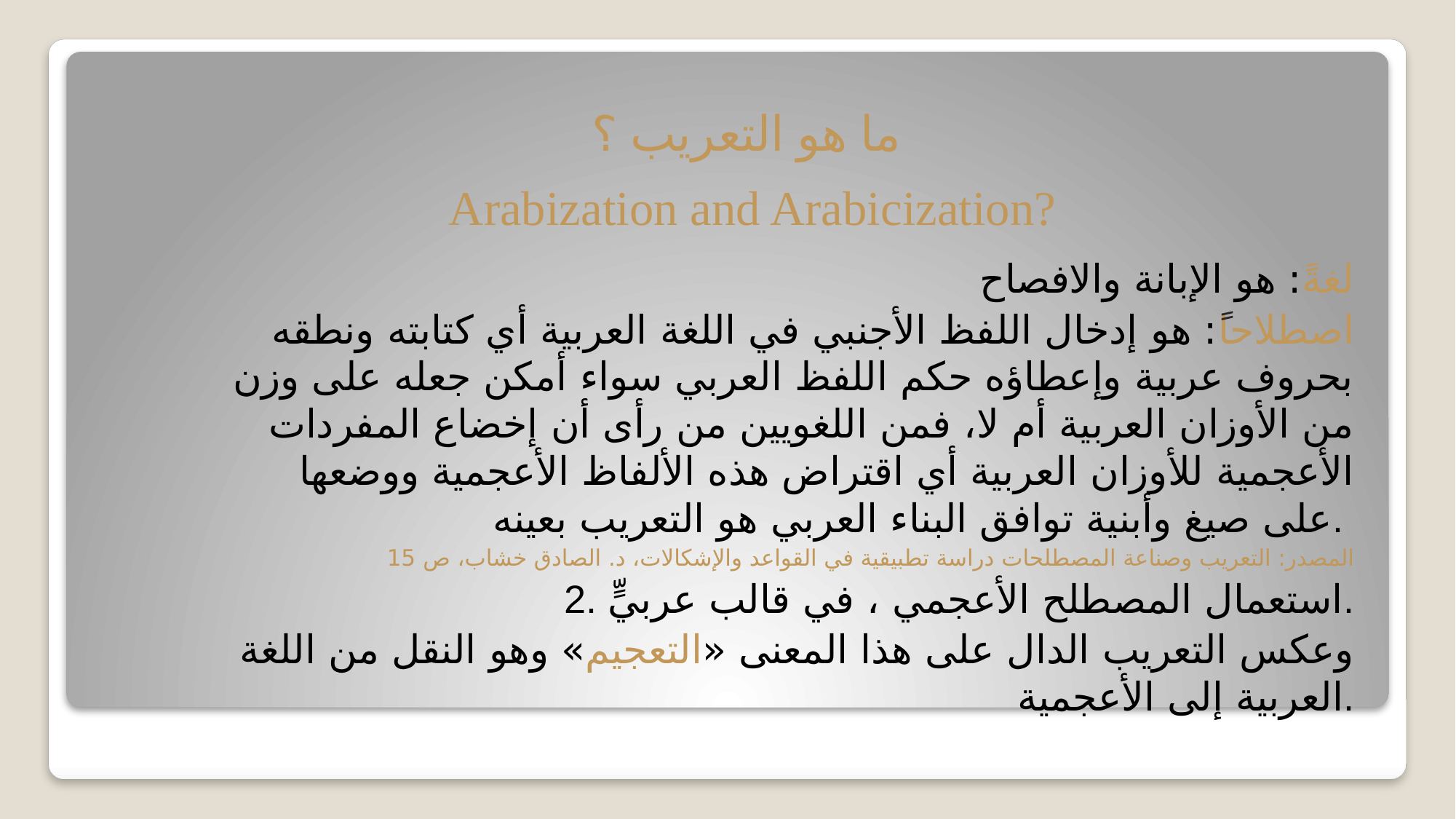

# ما هو التعريب ؟
Arabization and Arabicization?
لغةً: هو الإبانة والافصاح
اصطلاحاً: هو إدخال اللفظ الأجنبي في اللغة العربية أي كتابته ونطقه بحروف عربية وإعطاؤه حكم اللفظ العربي سواء أمكن جعله على وزن من الأوزان العربية أم لا، فمن اللغويين من رأى أن إخضاع المفردات الأعجمية للأوزان العربية أي اقتراض هذه الألفاظ الأعجمية ووضعها على صيغ وأبنية توافق البناء العربي هو التعريب بعينه.
المصدر: التعريب وصناعة المصطلحات دراسة تطبيقية في القواعد والإشكالات، د. الصادق خشاب، ص 15
2. استعمال المصطلح الأعجمي ، في قالب عربيٍّ.
وعكس التعريب الدال على هذا المعنى «التعجيم» وهو النقل من اللغة العربية إلى الأعجمية.